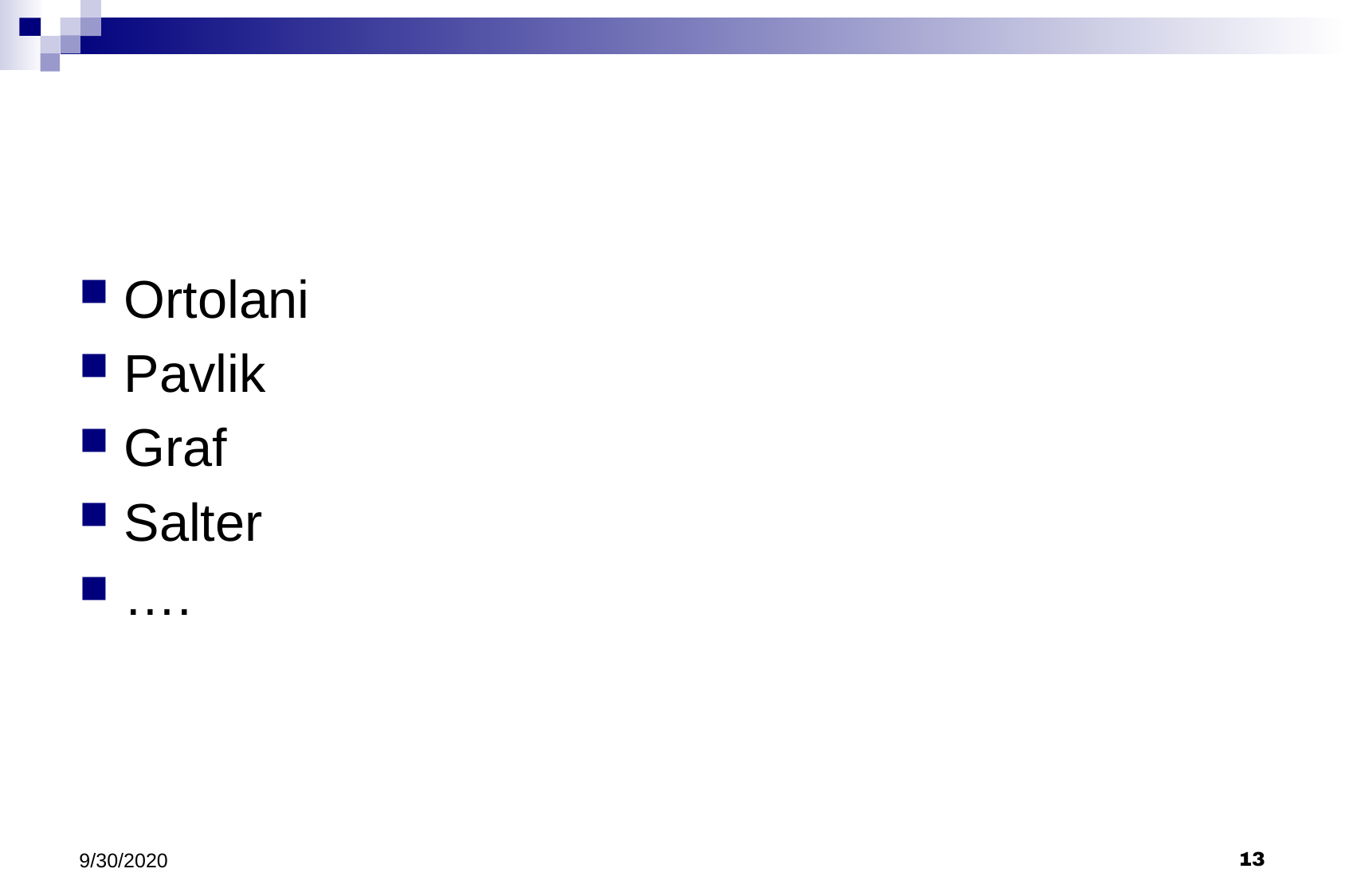

#
Ortolani
Pavlik
Graf
Salter
….
9/30/2020
13